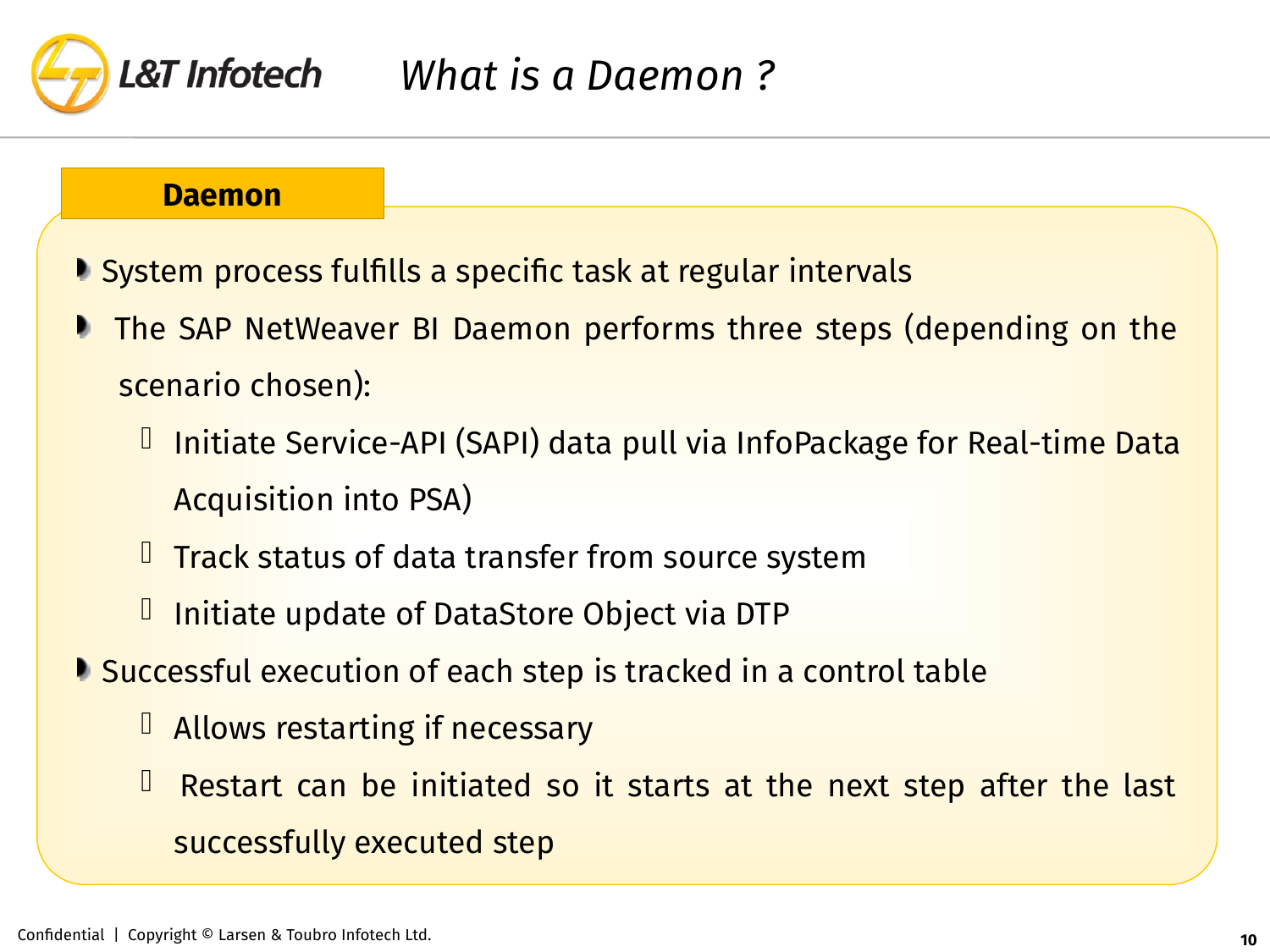

# What is a Daemon ?
Daemon
System process fulfills a specific task at regular intervals
 The SAP NetWeaver BI Daemon performs three steps (depending on the
  scenario chosen):
 Initiate Service-API (SAPI) data pull via InfoPackage for Real-time Data
 Acquisition into PSA)
 Track status of data transfer from source system
 Initiate update of DataStore Object via DTP
Successful execution of each step is tracked in a control table
 Allows restarting if necessary
 Restart can be initiated so it starts at the next step after the last
 successfully executed step
Confidential  |  Copyright © Larsen & Toubro Infotech Ltd.
10